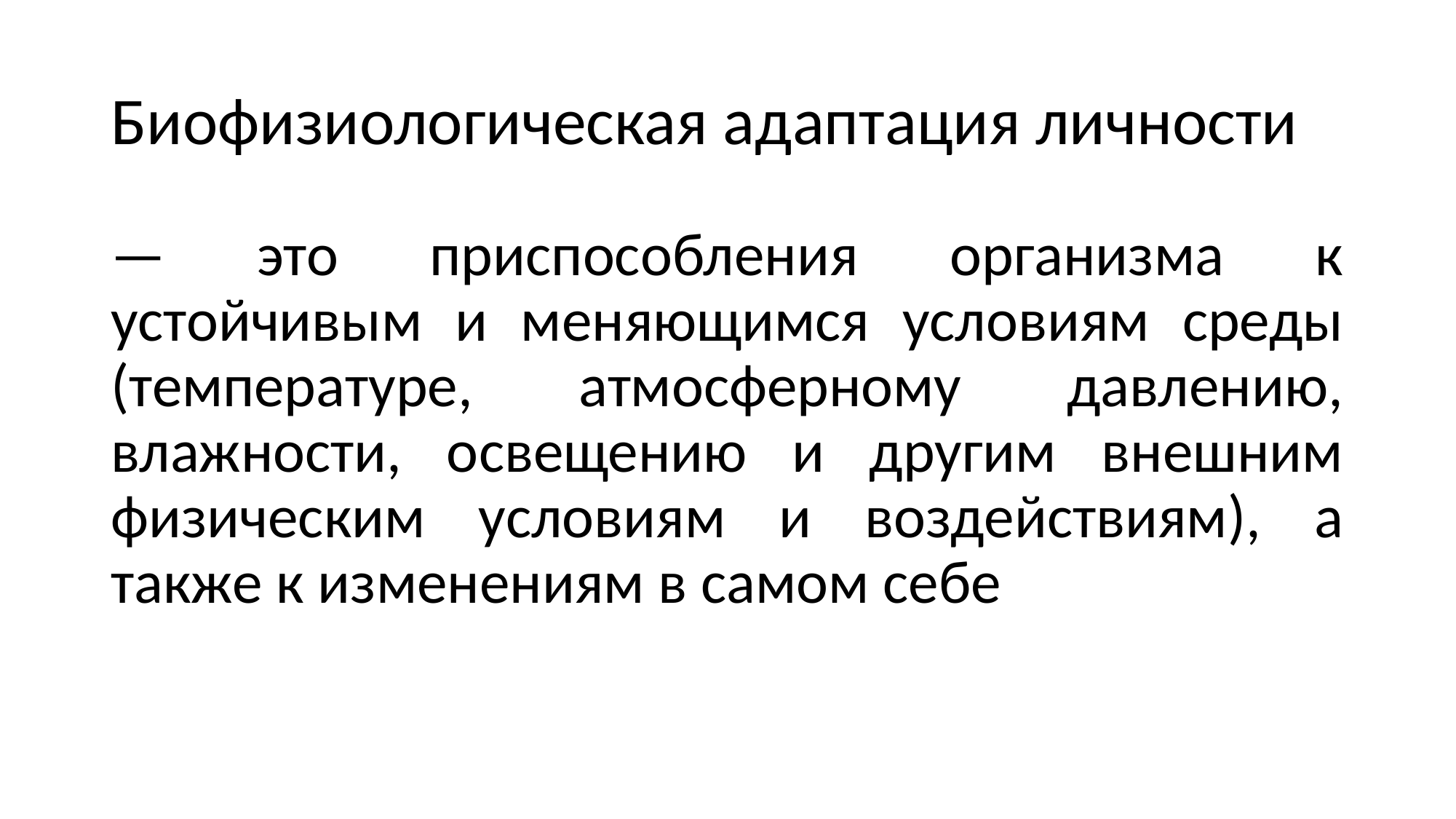

# Биофизиологическая адаптация личности
— это приспособления организма к устойчивым и меняющимся условиям среды (температуре, атмосферному давлению, влажности, освещению и другим внешним физическим условиям и воздействиям), а также к изменениям в самом себе